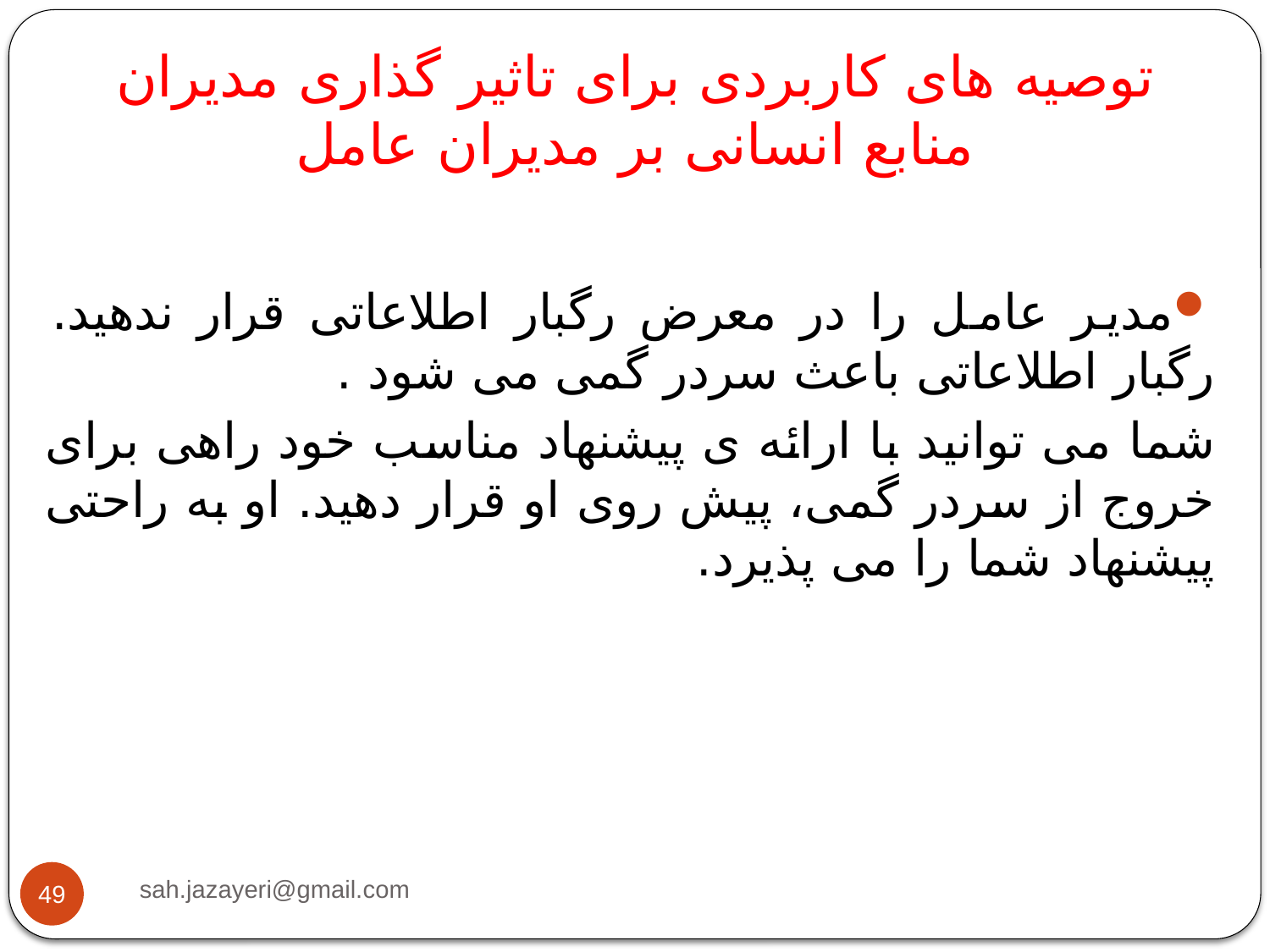

توصیه های کاربردی برای تاثیر گذاری مدیران منابع انسانی بر مدیران عامل
مدیر عامل را در معرض رگبار اطلاعاتی قرار ندهید. رگبار اطلاعاتی باعث سردر گمی می شود .
شما می توانید با ارائه ی پیشنهاد مناسب خود راهی برای خروج از سردر گمی، پیش روی او قرار دهید. او به راحتی پیشنهاد شما را می پذیرد.

sah.jazayeri@gmail.com
49